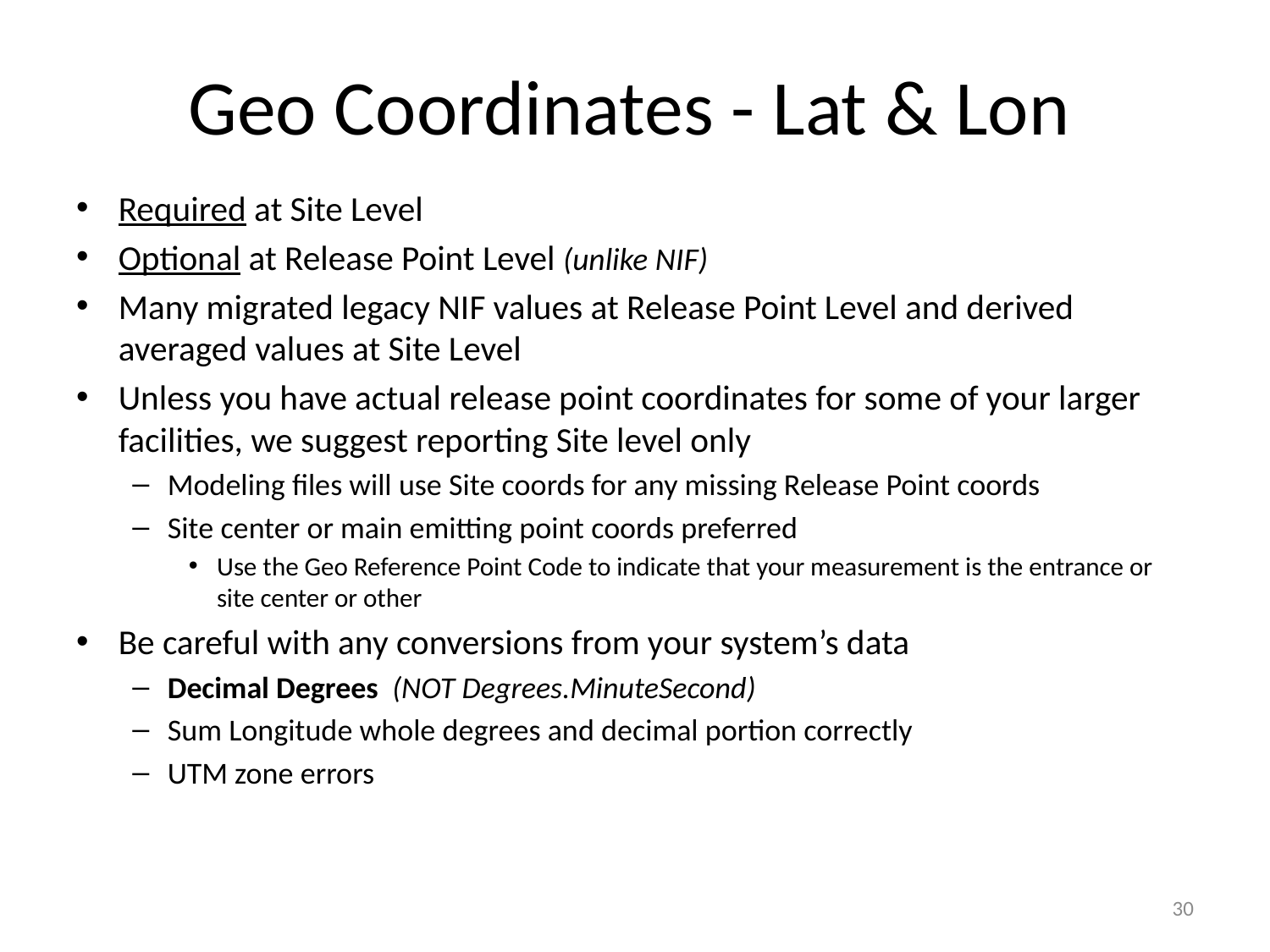

# Geo Coordinates - Lat & Lon
Required at Site Level
Optional at Release Point Level (unlike NIF)
Many migrated legacy NIF values at Release Point Level and derived averaged values at Site Level
Unless you have actual release point coordinates for some of your larger facilities, we suggest reporting Site level only
Modeling files will use Site coords for any missing Release Point coords
Site center or main emitting point coords preferred
Use the Geo Reference Point Code to indicate that your measurement is the entrance or site center or other
Be careful with any conversions from your system’s data
Decimal Degrees  (NOT Degrees.MinuteSecond)
Sum Longitude whole degrees and decimal portion correctly
UTM zone errors

30